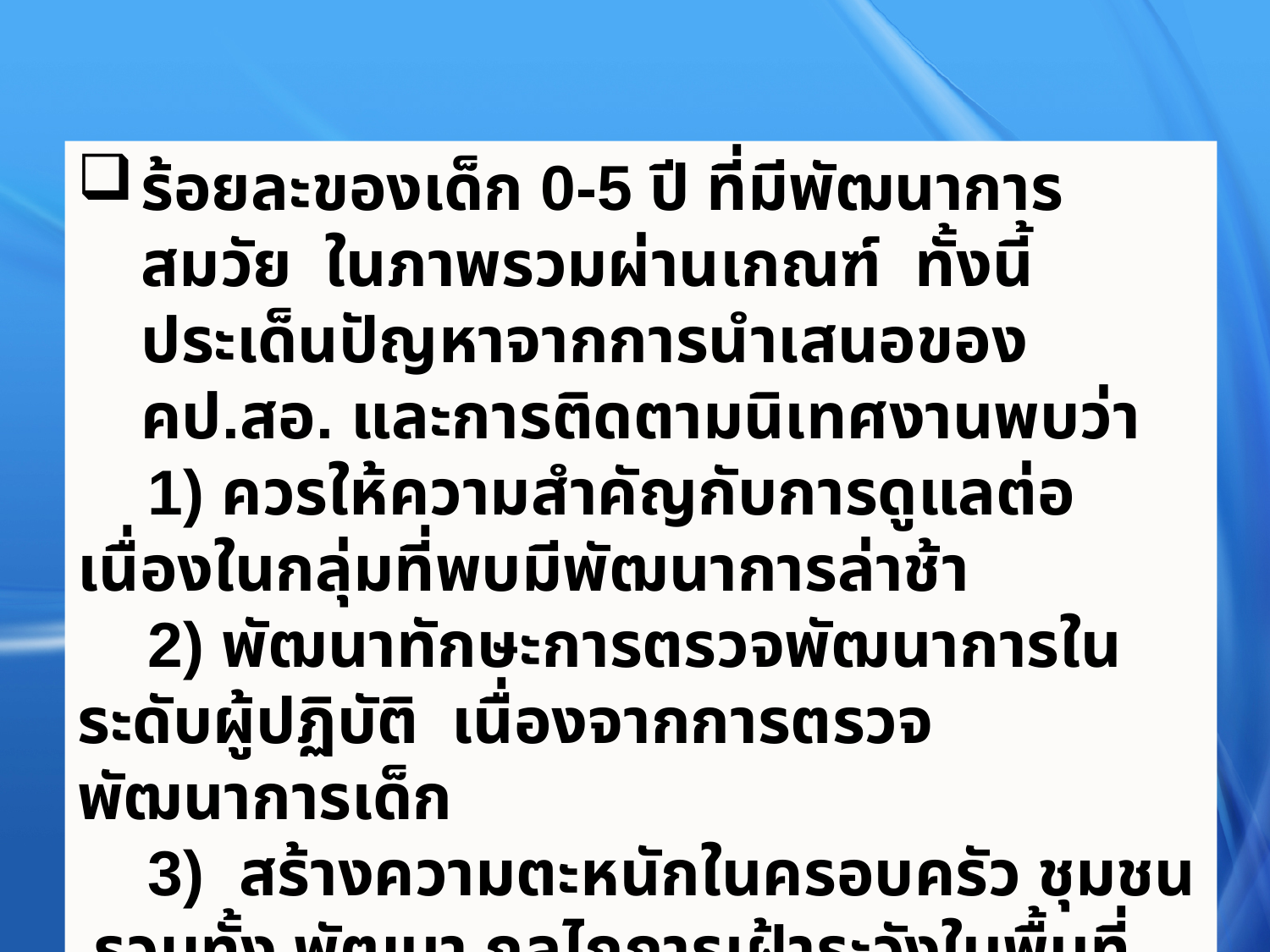

ร้อยละของเด็ก 0-5 ปี ที่มีพัฒนาการสมวัย  ในภาพรวมผ่านเกณฑ์  ทั้งนี้ประเด็นปัญหาจากการนำเสนอของ คป.สอ. และการติดตามนิเทศงานพบว่า
    1) ควรให้ความสำคัญกับการดูแลต่อเนื่องในกลุ่มที่พบมีพัฒนาการล่าช้า
    2) พัฒนาทักษะการตรวจพัฒนาการในระดับผู้ปฏิบัติ  เนื่องจากการตรวจพัฒนาการเด็ก
    3)  สร้างความตะหนักในครอบครัว ชุมชน  รวมทั้ง พัฒนา กลไกการเฝ้าระวังในพื้นที่